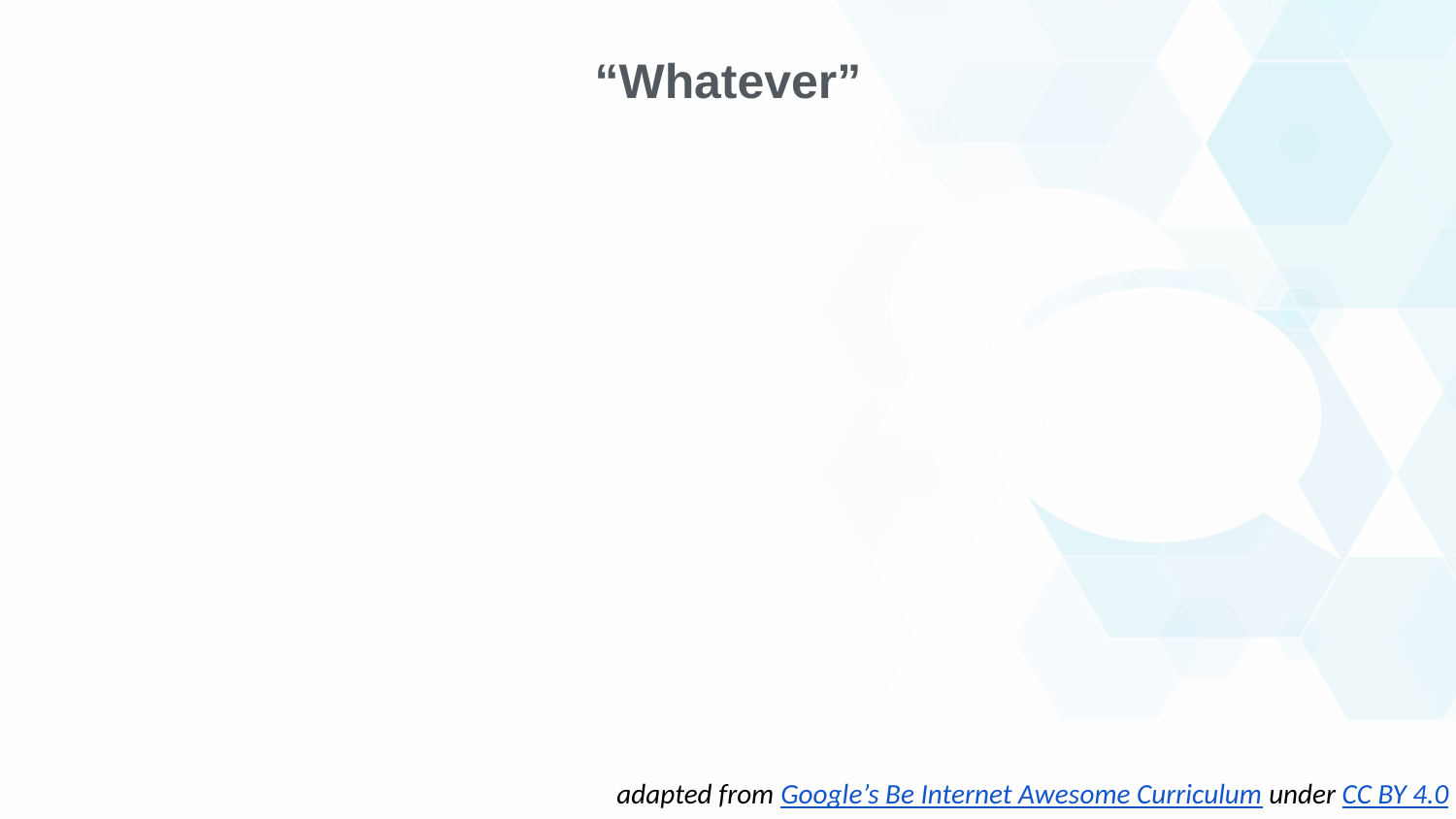

“Whatever”

adapted from Google’s Be Internet Awesome Curriculum under CC BY 4.0